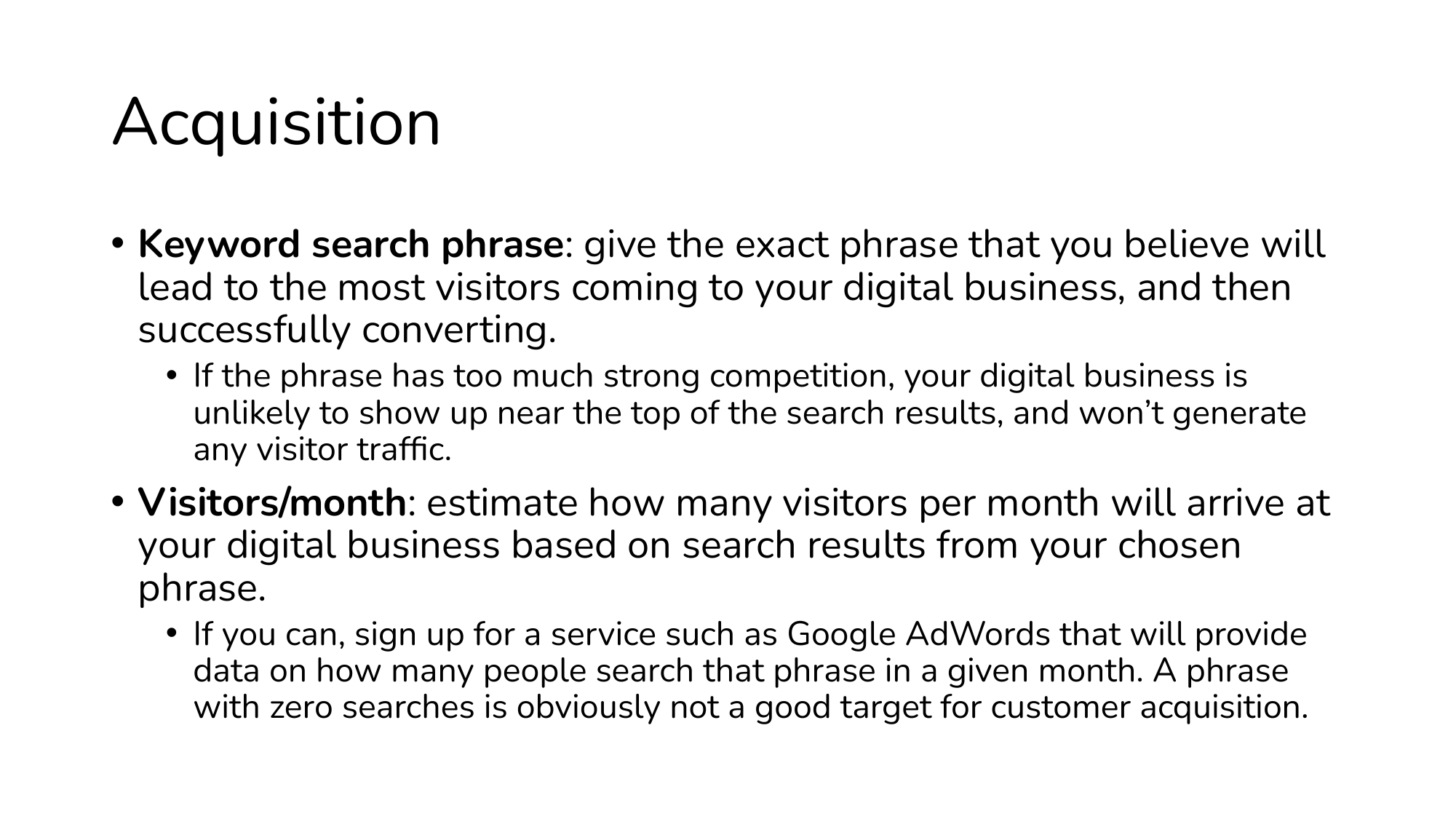

# Acquisition
Keyword search phrase: give the exact phrase that you believe will lead to the most visitors coming to your digital business, and then successfully converting.
If the phrase has too much strong competition, your digital business is unlikely to show up near the top of the search results, and won’t generate any visitor traffic.
Visitors/month: estimate how many visitors per month will arrive at your digital business based on search results from your chosen phrase.
If you can, sign up for a service such as Google AdWords that will provide data on how many people search that phrase in a given month. A phrase with zero searches is obviously not a good target for customer acquisition.